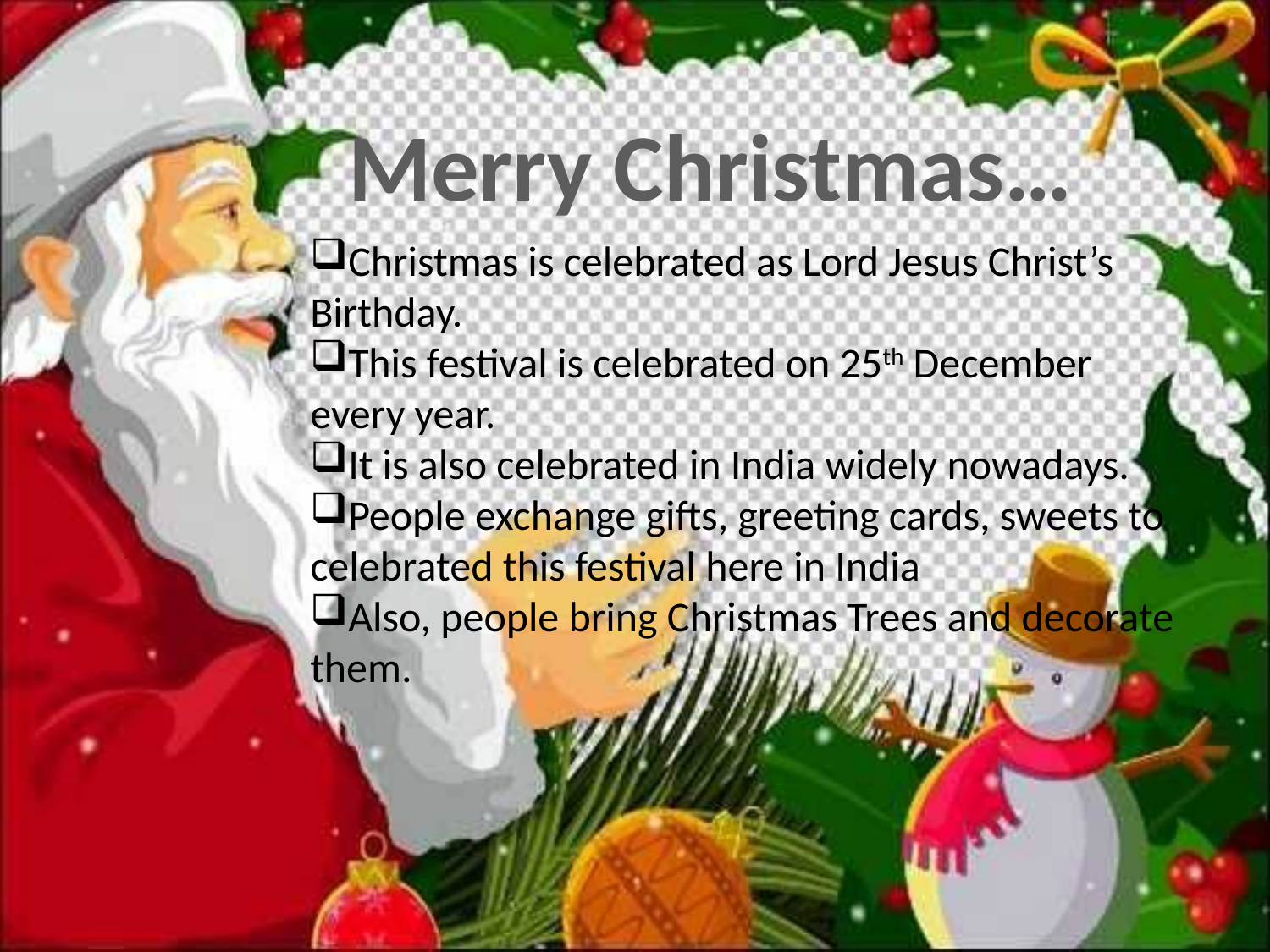

Merry Christmas…
Christmas is celebrated as Lord Jesus Christ’s Birthday.
This festival is celebrated on 25th December every year.
It is also celebrated in India widely nowadays.
People exchange gifts, greeting cards, sweets to celebrated this festival here in India
Also, people bring Christmas Trees and decorate them.